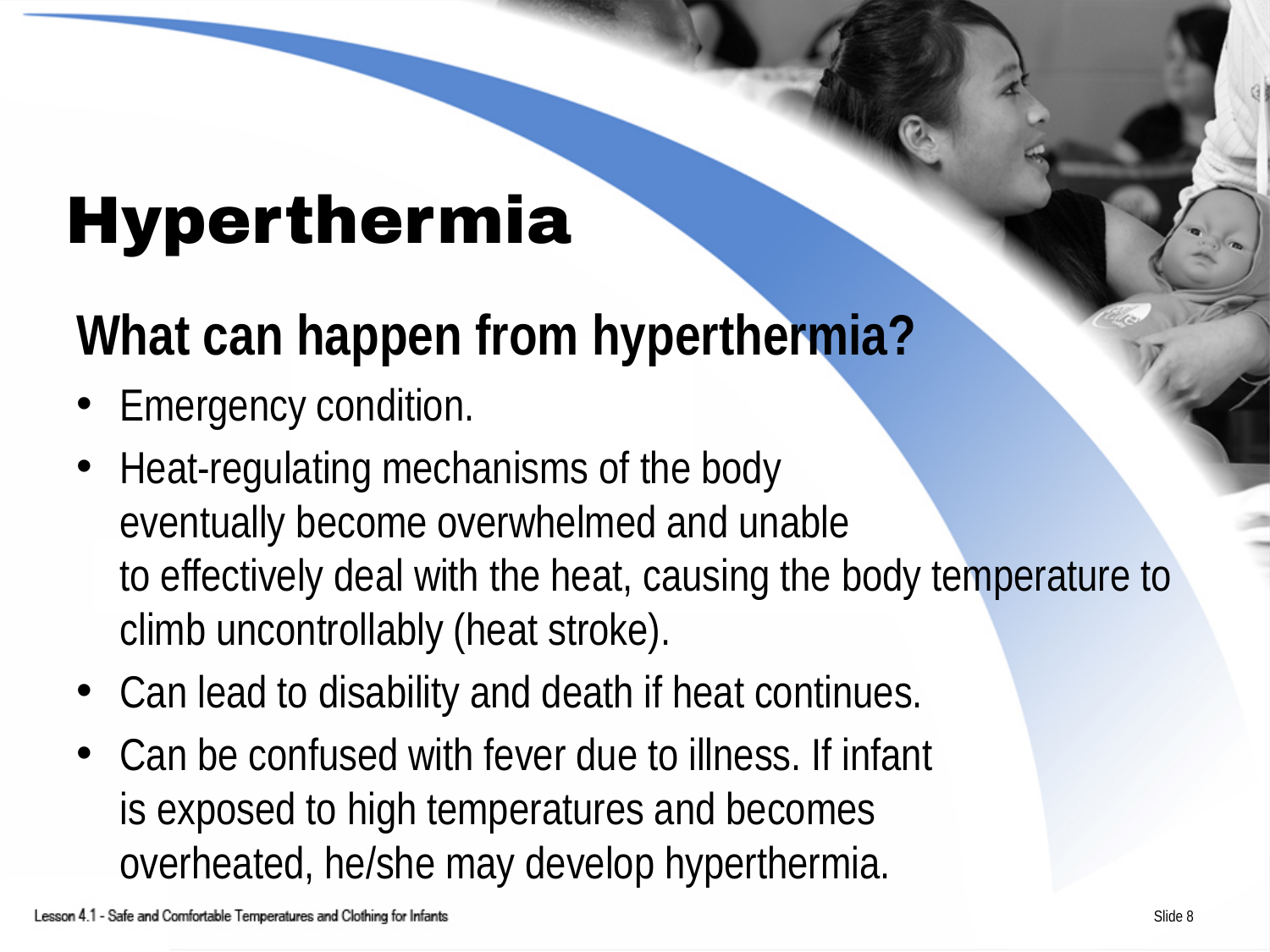

# Hyperthermia
What can happen from hyperthermia?
Emergency condition.
Heat-regulating mechanisms of the body
eventually become overwhelmed and unable
to effectively deal with the heat, causing the body temperature to climb uncontrollably (heat stroke).
Can lead to disability and death if heat continues.
Can be confused with fever due to illness. If infant
is exposed to high temperatures and becomes
overheated, he/she may develop hyperthermia.

Slide 8